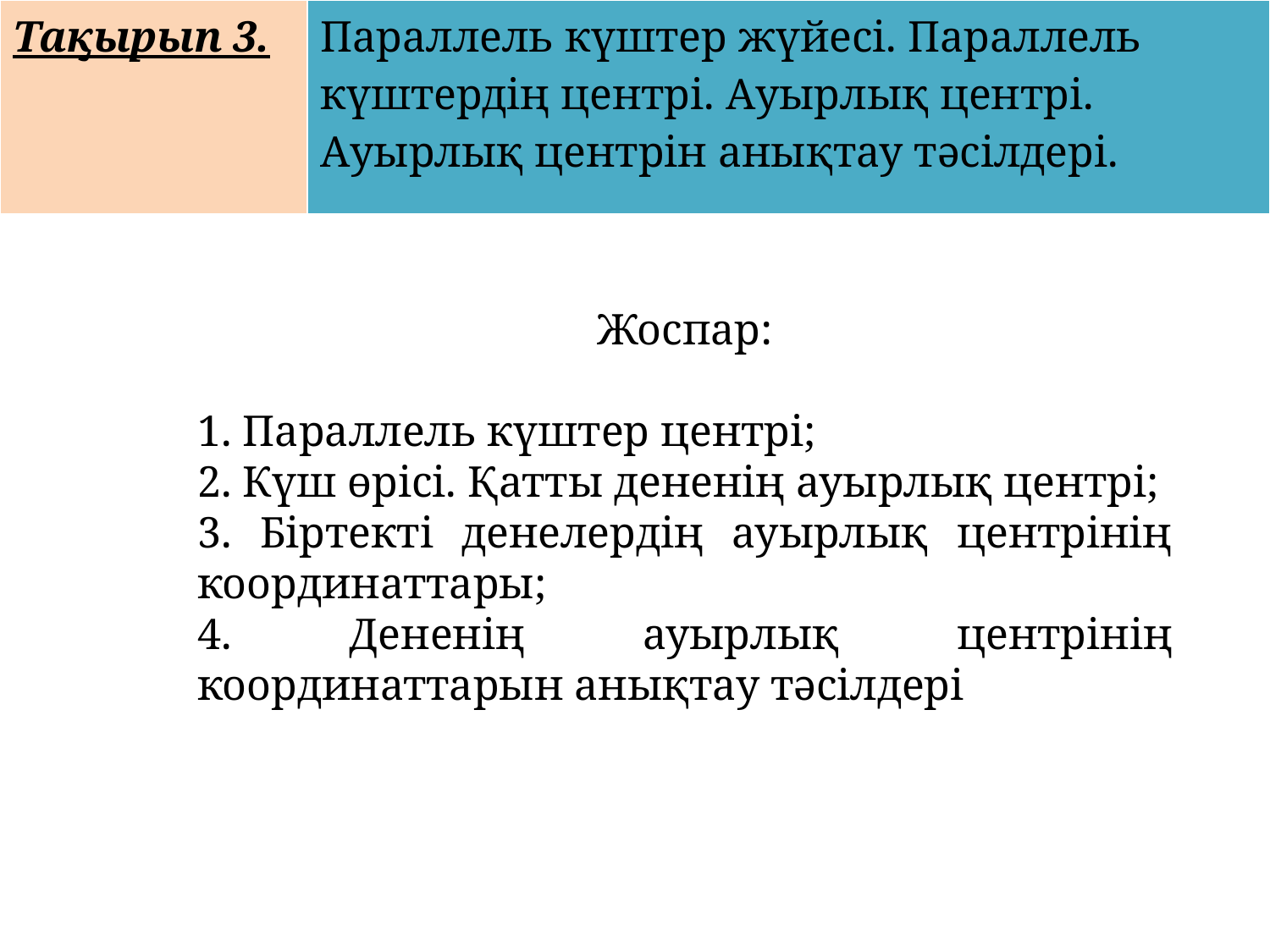

| Тақырып 3. | Параллель күштер жүйесі. Параллель күштердің центрі. Ауырлық центрі. Ауырлық центрін анықтау тәсілдері. |
| --- | --- |
Жоспар:

1. Параллель күштер центрі;
2. Күш өрісі. Қатты дененің ауырлық центрі;
3. Біртекті денелердің ауырлық центрінің координаттары;
4. Дененің ауырлық центрінің координаттарын анықтау тәсілдері